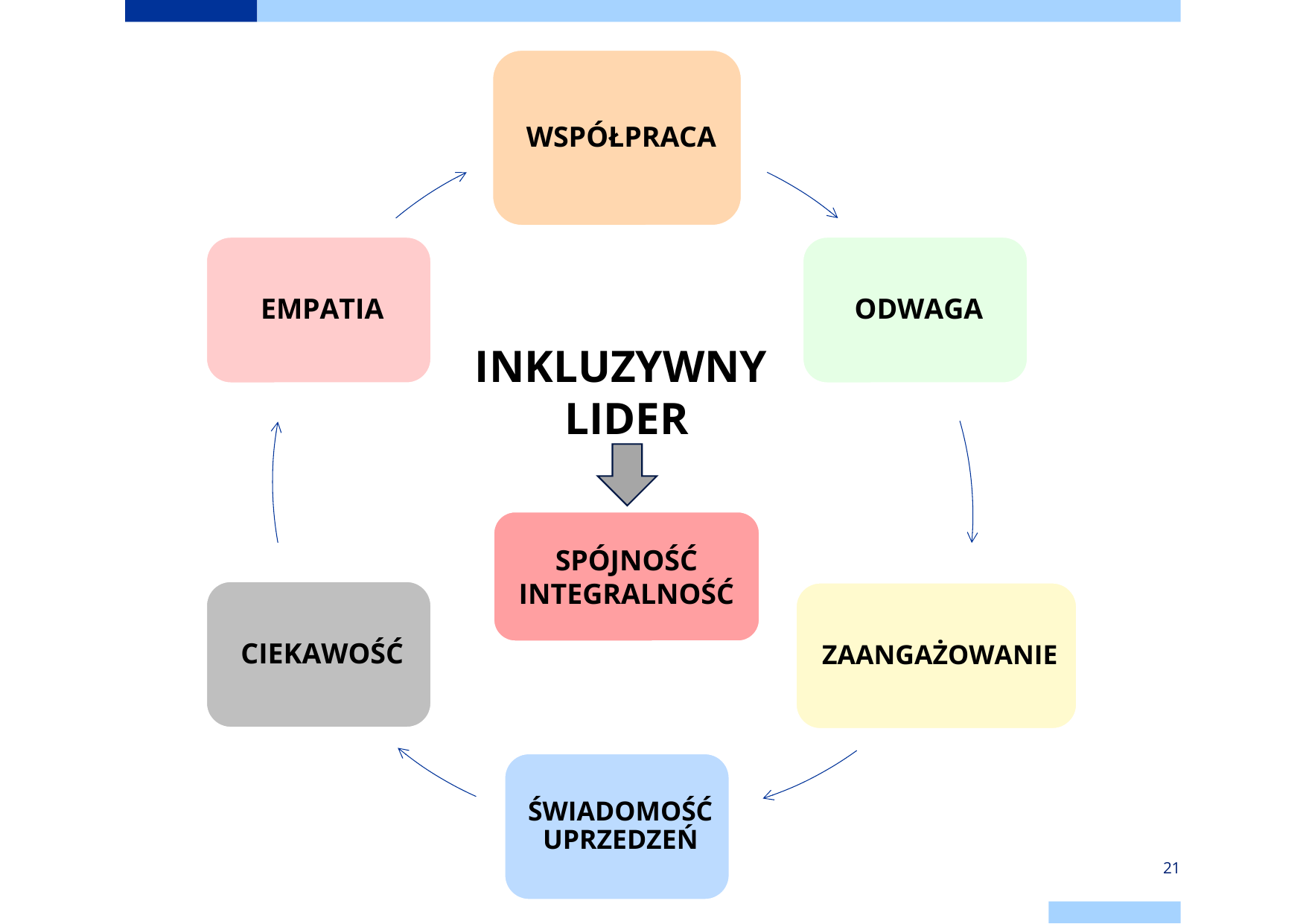

WSPÓŁPRACA
ODWAGA
ZAANGAŻOWANIE
ŚWIADOMOŚĆ UPRZEDZEŃ
CIEKAWOŚĆ
EMPATIA
INKLUZYWNY  LIDER

SPÓJNOŚĆ
INTEGRALNOŚĆ
21